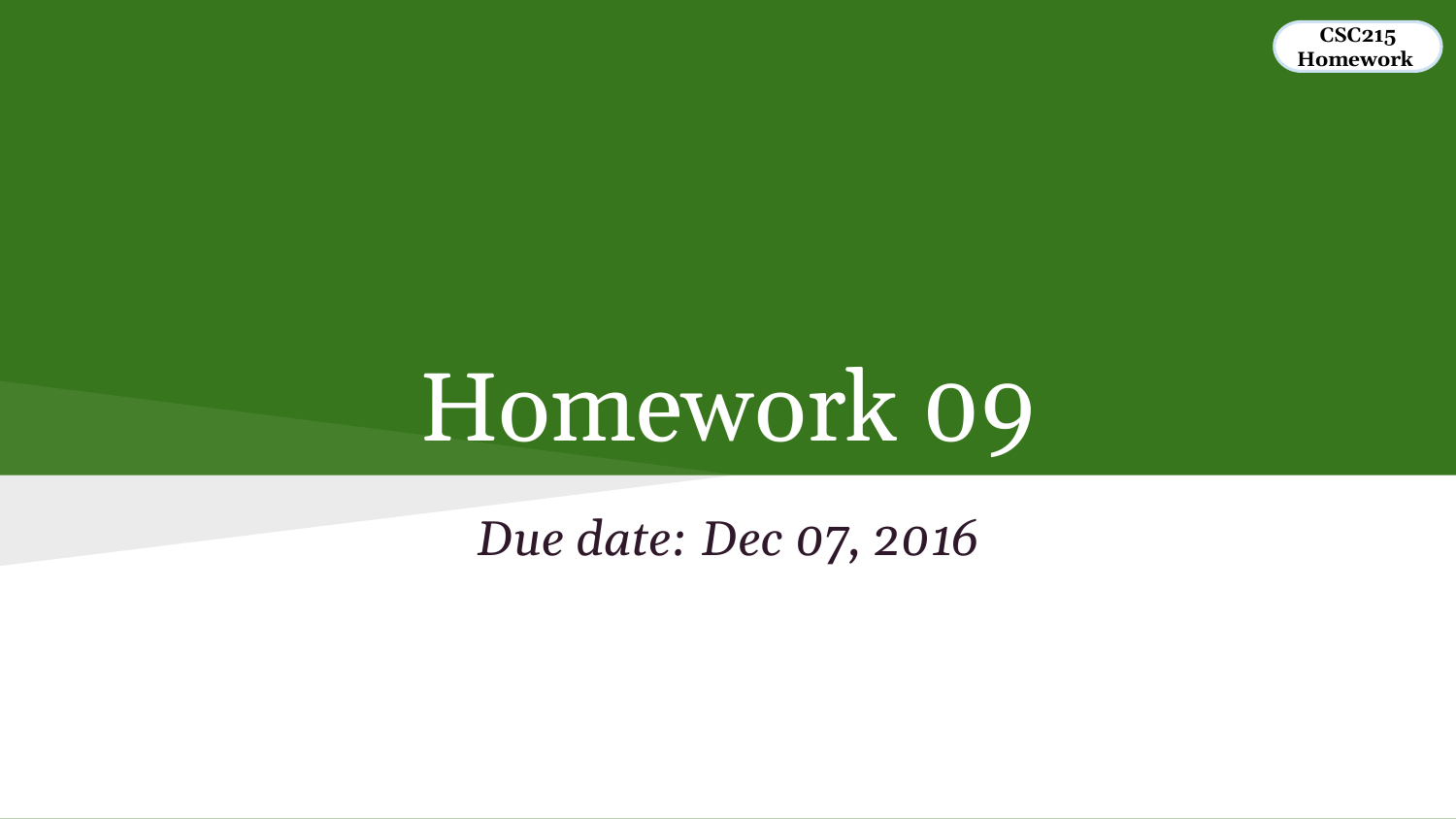

CSC215
Homework
# Homework 09
Due date: Dec 07, 2016